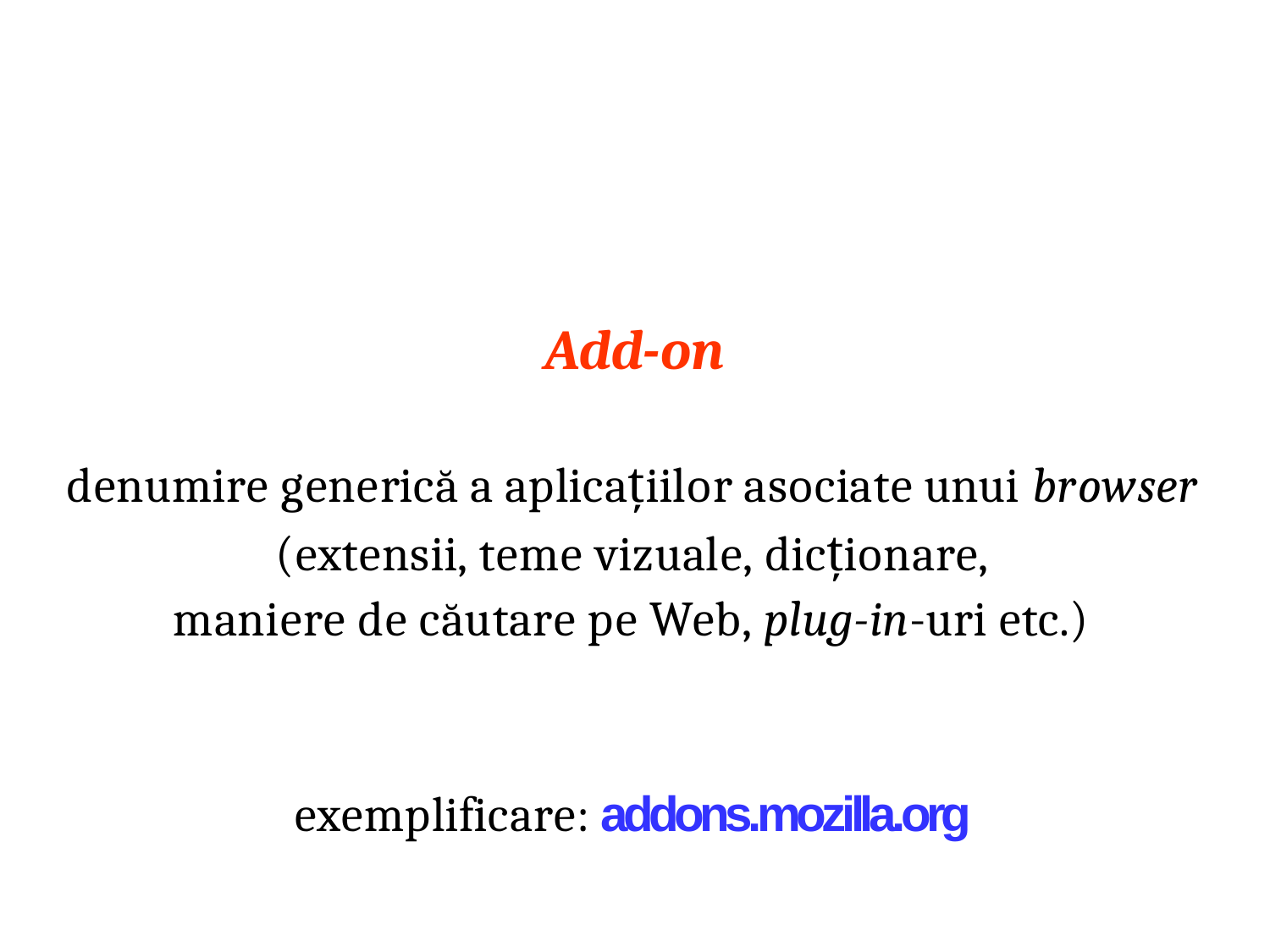

# Add-on
denumire generică a aplicațiilor asociate unui browser
(extensii, teme vizuale, dicționare,  maniere de căutare pe Web, plug-in-uri etc.)

exemplificare: addons.mozilla.org